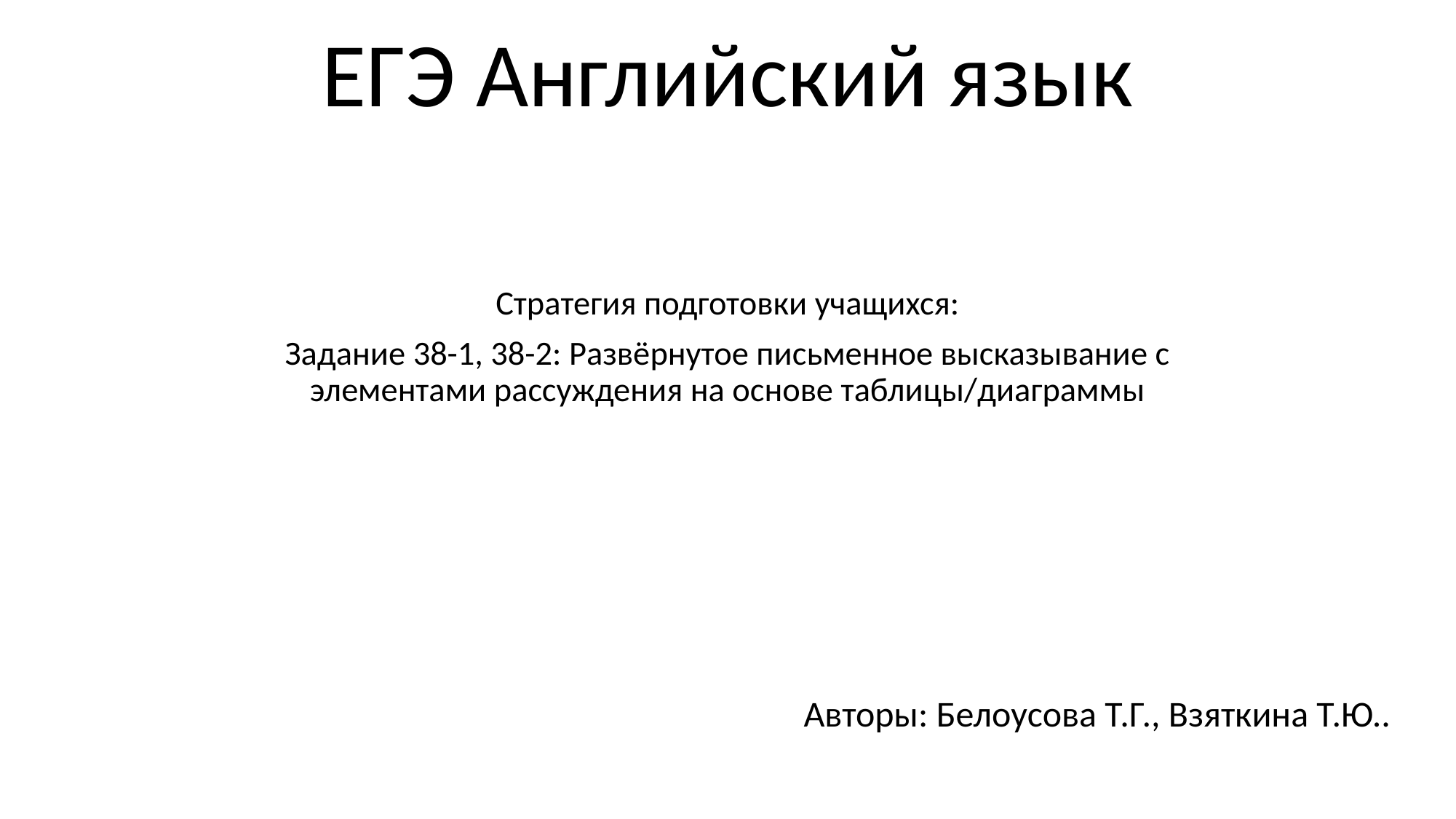

# ЕГЭ Английский язык
Стратегия подготовки учащихся:
Задание 38-1, 38-2: Развёрнутое письменное высказывание с элементами рассуждения на основе таблицы/диаграммы
Авторы: Белоусова Т.Г., Взяткина Т.Ю..